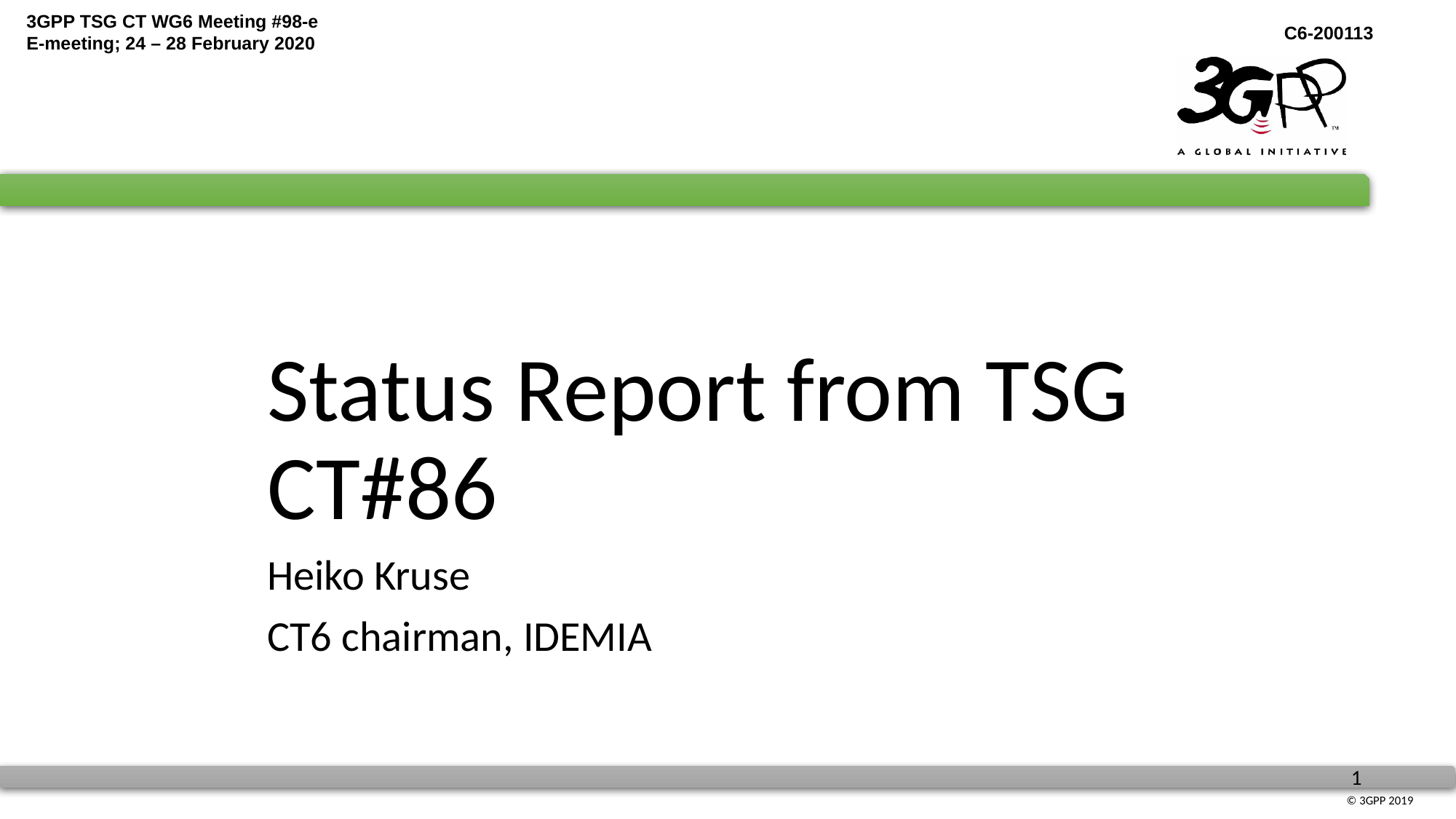

# Status Report from TSG CT#86
Heiko Kruse
CT6 chairman, IDEMIA